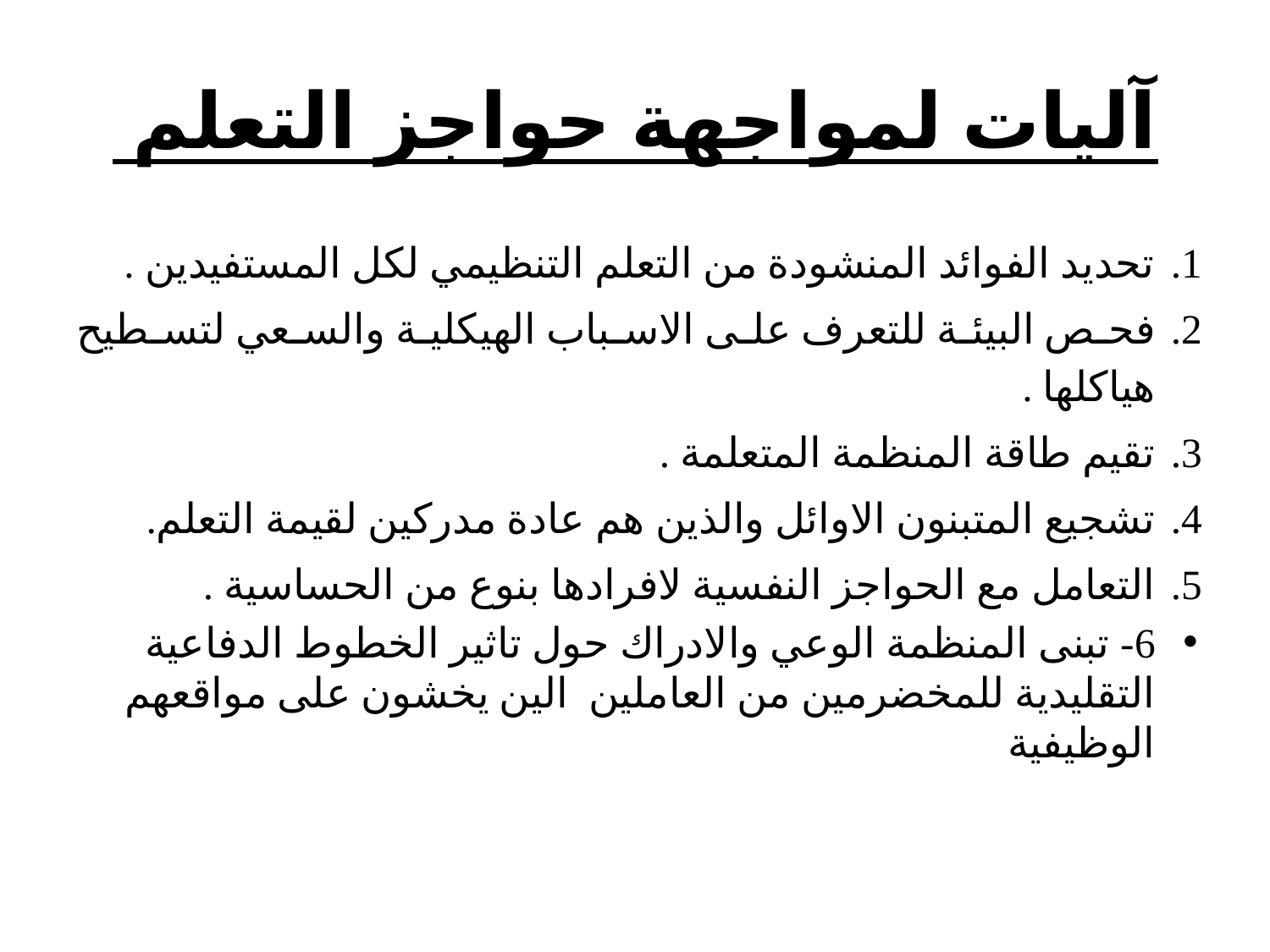

# آليات لمواجهة حواجز التعلم
تحديد الفوائد المنشودة من التعلم التنظيمي لكل المستفيدين .
فحص البيئة للتعرف على الاسباب الهيكلية والسعي لتسطيح هياكلها .
تقيم طاقة المنظمة المتعلمة .
تشجيع المتبنون الاوائل والذين هم عادة مدركين لقيمة التعلم.
التعامل مع الحواجز النفسية لافرادها بنوع من الحساسية .
6- تبنى المنظمة الوعي والادراك حول تاثير الخطوط الدفاعية التقليدية للمخضرمين من العاملين  الين يخشون على مواقعهم الوظيفية